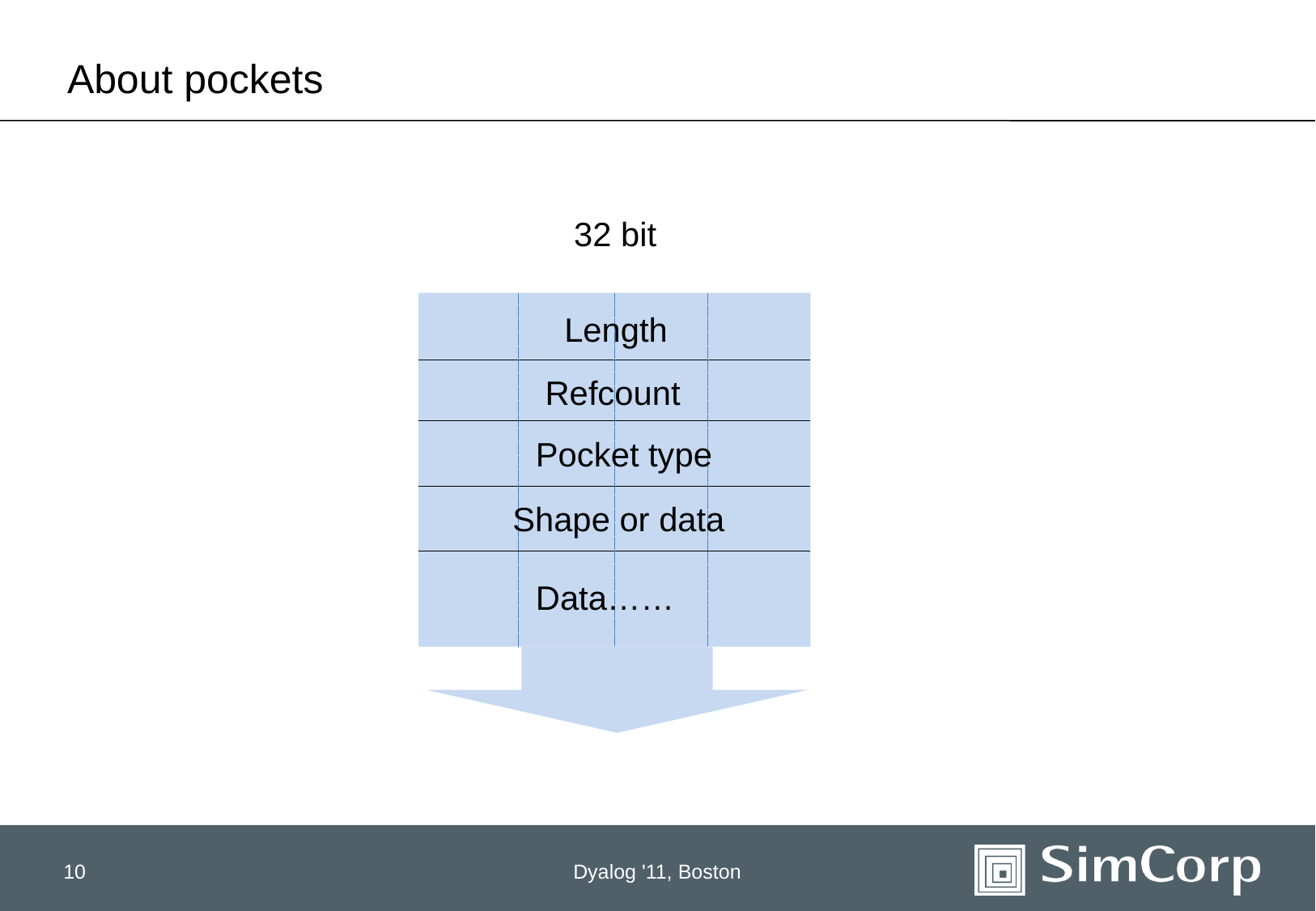

# About pockets

32 bit

Length
Refcount
Pocket type
Shape or data
Data……

10
Dyalog '11, Boston